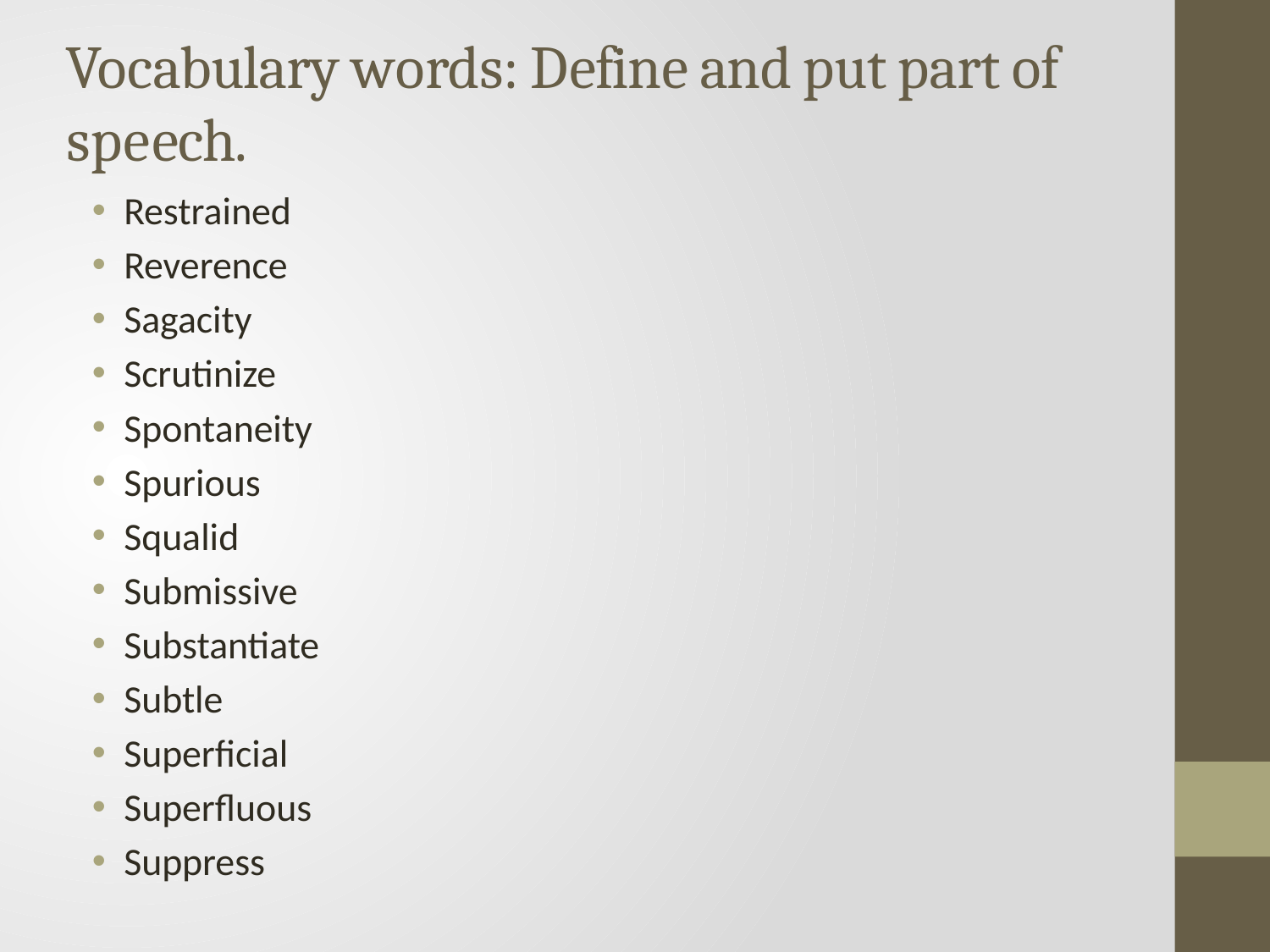

# Vocabulary words: Define and put part of speech.
Restrained
Reverence
Sagacity
Scrutinize
Spontaneity
Spurious
Squalid
Submissive
Substantiate
Subtle
Superficial
Superfluous
Suppress